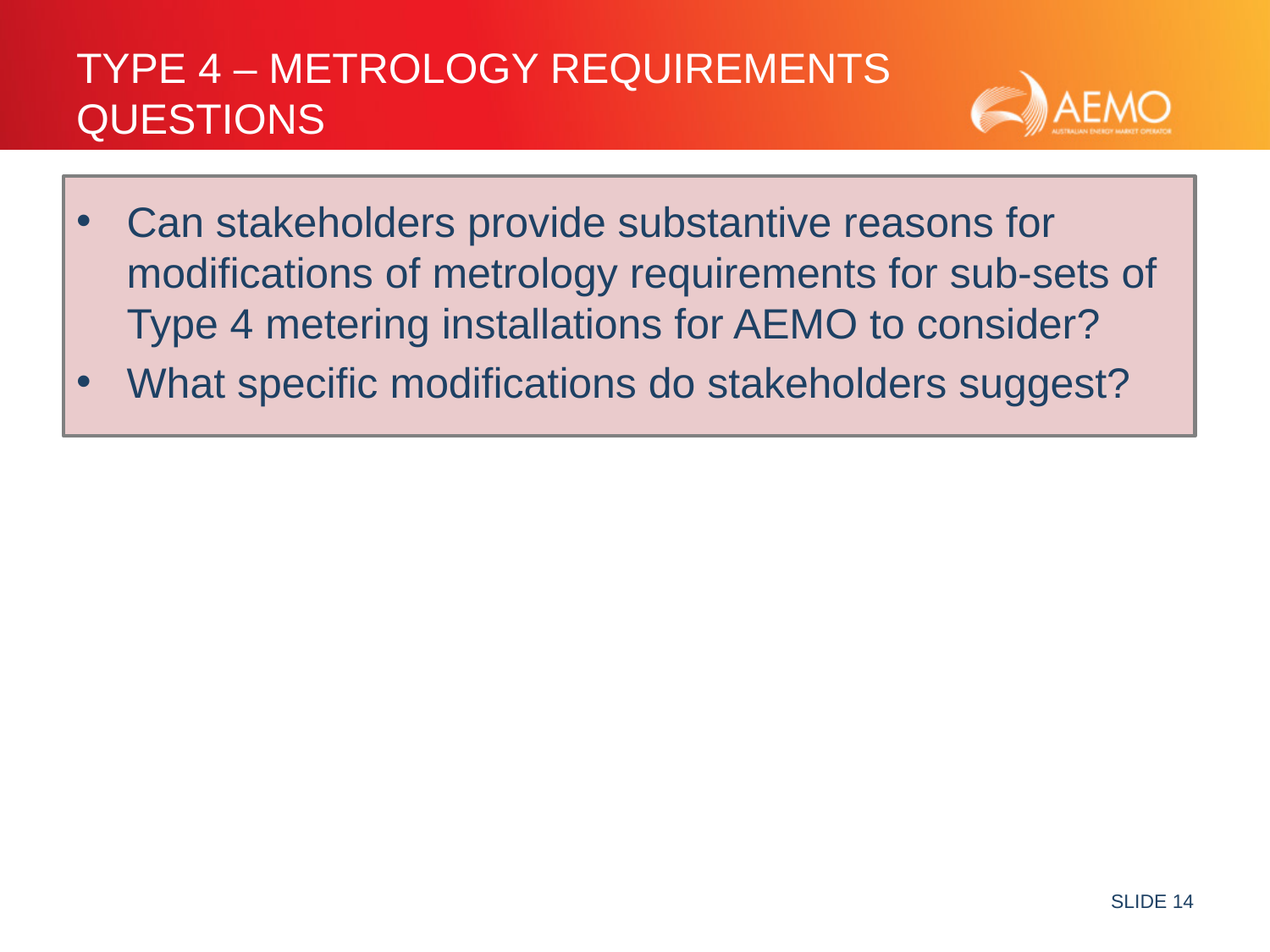

# Type 4 – Metrology Requirements Questions

Can stakeholders provide substantive reasons for modifications of metrology requirements for sub-sets of Type 4 metering installations for AEMO to consider?
What specific modifications do stakeholders suggest?